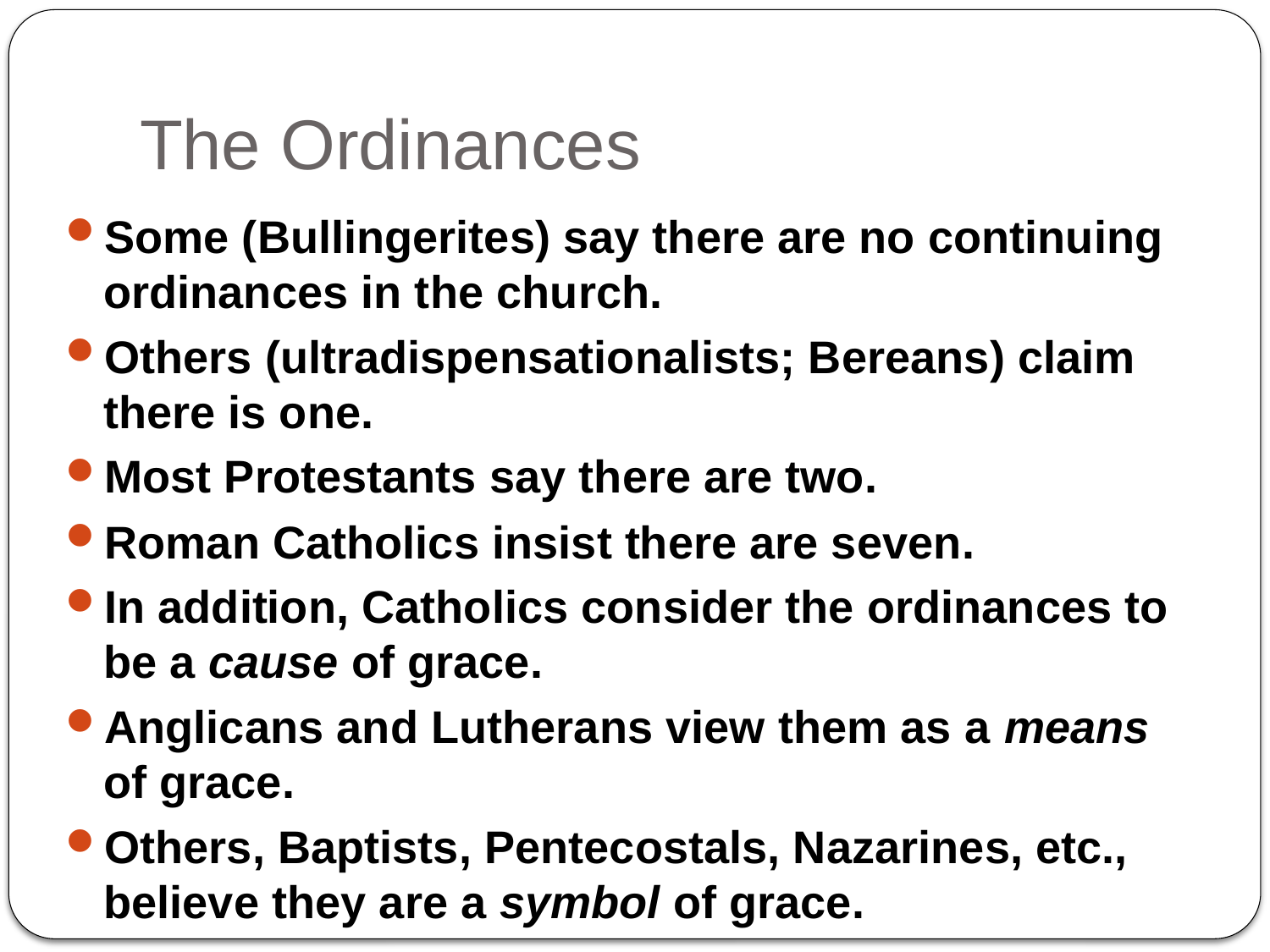

# The Ordinances
Some (Bullingerites) say there are no continuing ordinances in the church.
Others (ultradispensationalists; Bereans) claim there is one.
Most Protestants say there are two.
Roman Catholics insist there are seven.
In addition, Catholics consider the ordinances to be a cause of grace.
Anglicans and Lutherans view them as a means of grace.
Others, Baptists, Pentecostals, Nazarines, etc., believe they are a symbol of grace.